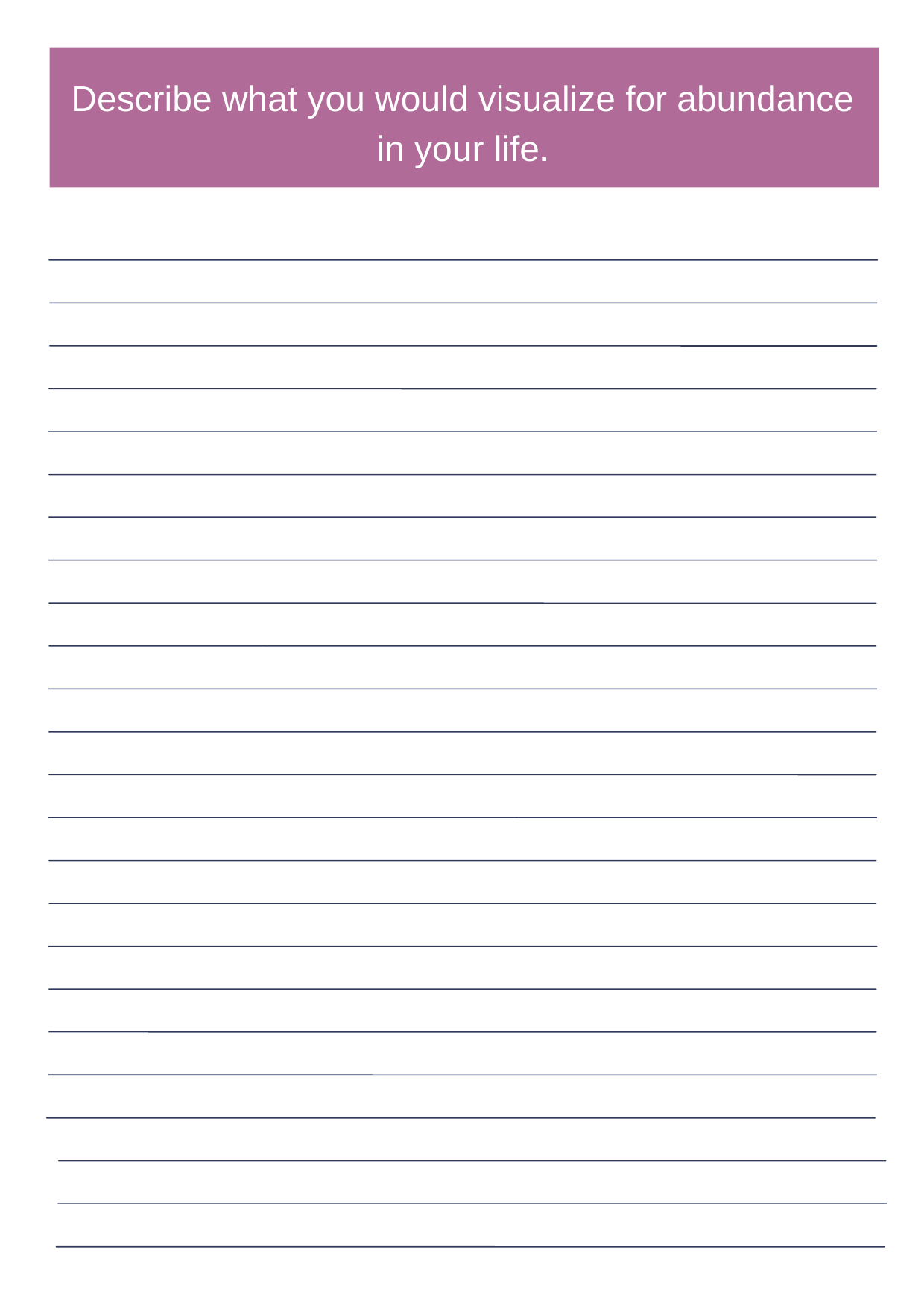

Describe what you would visualize for abundance in your life.